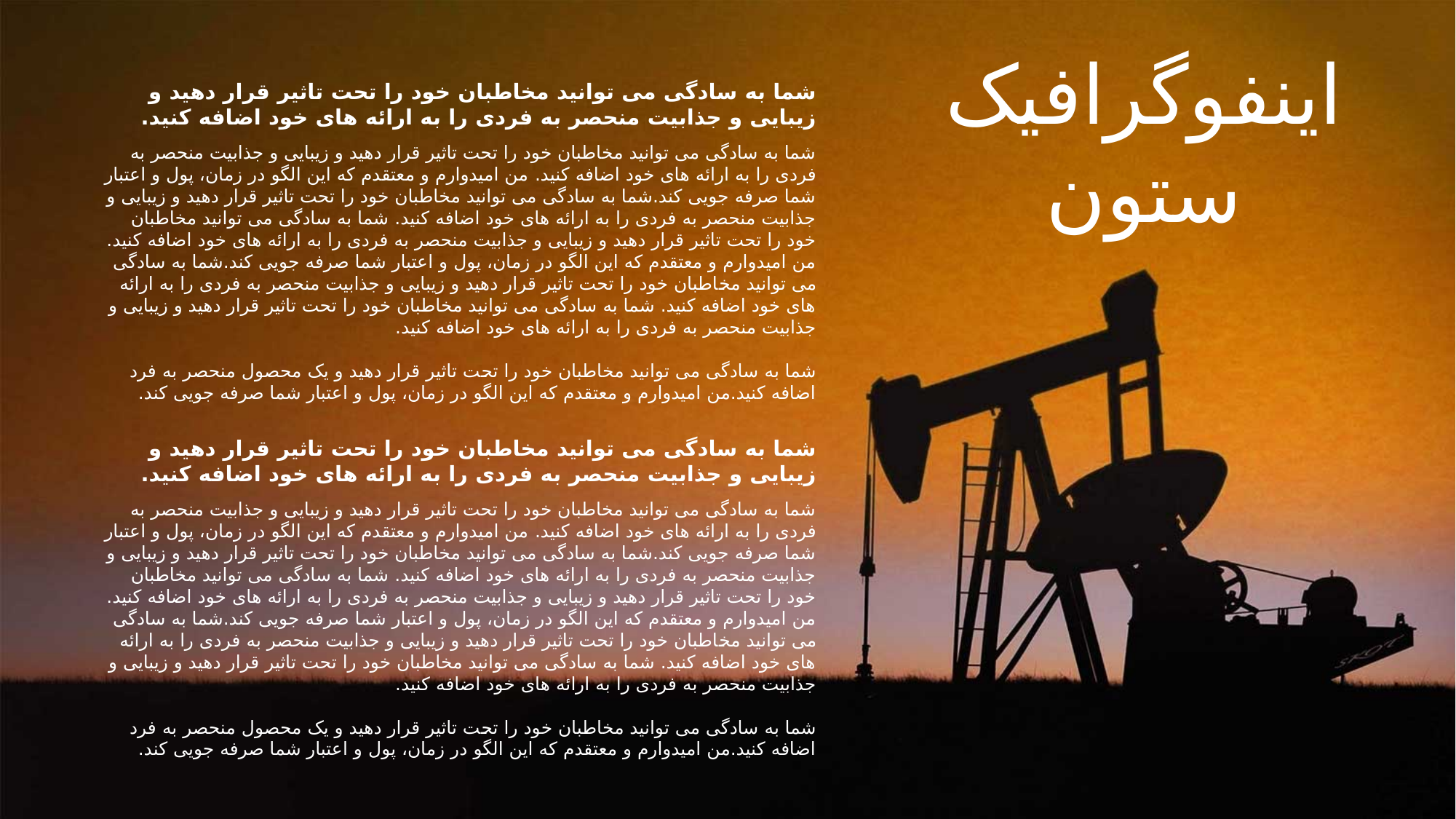

اینفوگرافیک ستون
شما به سادگی می توانید مخاطبان خود را تحت تاثیر قرار دهید و زیبایی و جذابیت منحصر به فردی را به ارائه های خود اضافه کنید.
شما به سادگی می توانید مخاطبان خود را تحت تاثیر قرار دهید و زیبایی و جذابیت منحصر به فردی را به ارائه های خود اضافه کنید. من امیدوارم و معتقدم که این الگو در زمان، پول و اعتبار شما صرفه جویی کند.شما به سادگی می توانید مخاطبان خود را تحت تاثیر قرار دهید و زیبایی و جذابیت منحصر به فردی را به ارائه های خود اضافه کنید. شما به سادگی می توانید مخاطبان خود را تحت تاثیر قرار دهید و زیبایی و جذابیت منحصر به فردی را به ارائه های خود اضافه کنید. من امیدوارم و معتقدم که این الگو در زمان، پول و اعتبار شما صرفه جویی کند.شما به سادگی می توانید مخاطبان خود را تحت تاثیر قرار دهید و زیبایی و جذابیت منحصر به فردی را به ارائه های خود اضافه کنید. شما به سادگی می توانید مخاطبان خود را تحت تاثیر قرار دهید و زیبایی و جذابیت منحصر به فردی را به ارائه های خود اضافه کنید.

شما به سادگی می توانید مخاطبان خود را تحت تاثیر قرار دهید و یک محصول منحصر به فرد اضافه کنید.من امیدوارم و معتقدم که این الگو در زمان، پول و اعتبار شما صرفه جویی کند.
شما به سادگی می توانید مخاطبان خود را تحت تاثیر قرار دهید و زیبایی و جذابیت منحصر به فردی را به ارائه های خود اضافه کنید.
شما به سادگی می توانید مخاطبان خود را تحت تاثیر قرار دهید و زیبایی و جذابیت منحصر به فردی را به ارائه های خود اضافه کنید. من امیدوارم و معتقدم که این الگو در زمان، پول و اعتبار شما صرفه جویی کند.شما به سادگی می توانید مخاطبان خود را تحت تاثیر قرار دهید و زیبایی و جذابیت منحصر به فردی را به ارائه های خود اضافه کنید. شما به سادگی می توانید مخاطبان خود را تحت تاثیر قرار دهید و زیبایی و جذابیت منحصر به فردی را به ارائه های خود اضافه کنید. من امیدوارم و معتقدم که این الگو در زمان، پول و اعتبار شما صرفه جویی کند.شما به سادگی می توانید مخاطبان خود را تحت تاثیر قرار دهید و زیبایی و جذابیت منحصر به فردی را به ارائه های خود اضافه کنید. شما به سادگی می توانید مخاطبان خود را تحت تاثیر قرار دهید و زیبایی و جذابیت منحصر به فردی را به ارائه های خود اضافه کنید.

شما به سادگی می توانید مخاطبان خود را تحت تاثیر قرار دهید و یک محصول منحصر به فرد اضافه کنید.من امیدوارم و معتقدم که این الگو در زمان، پول و اعتبار شما صرفه جویی کند.